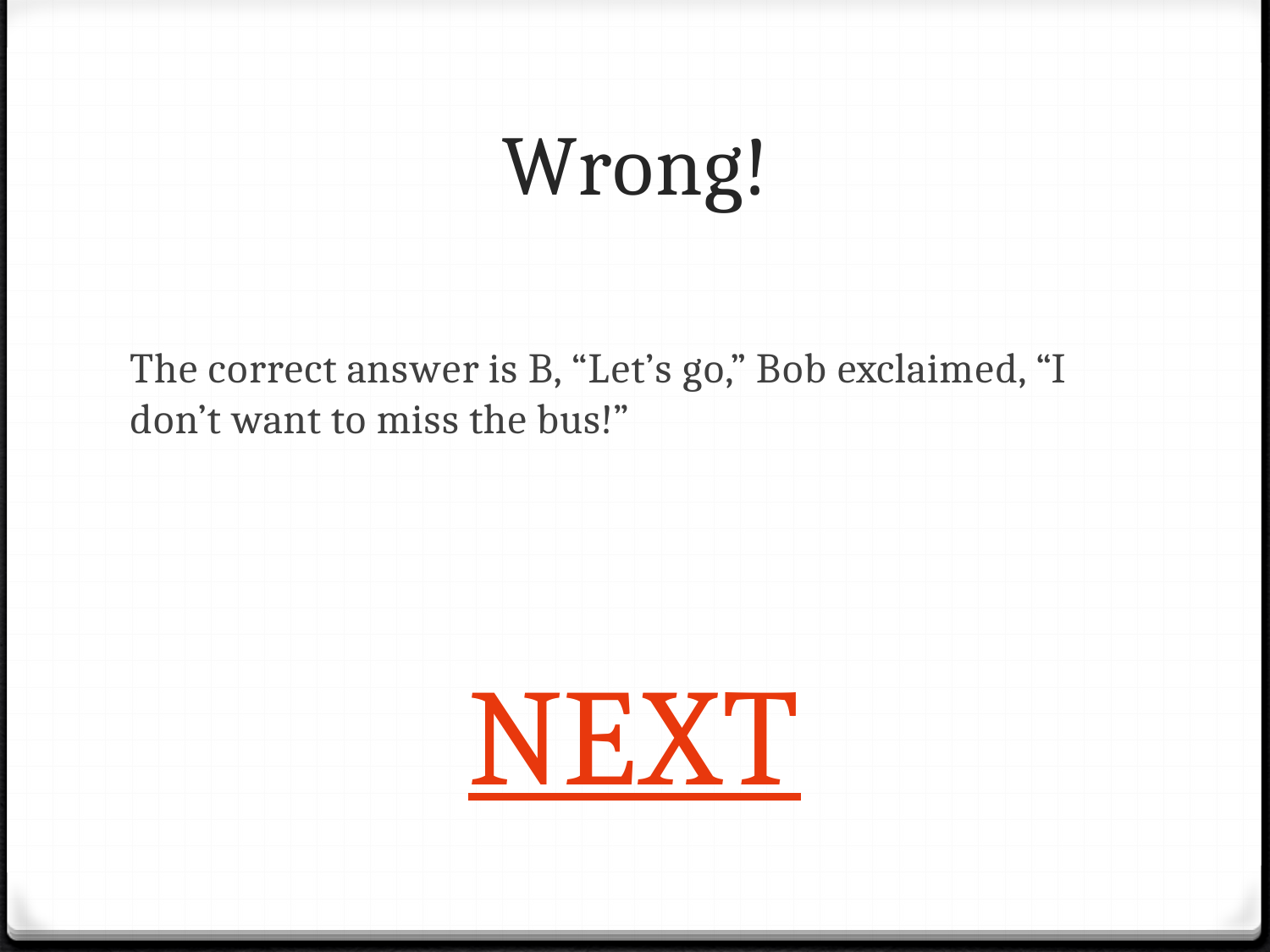

# Wrong!

The correct answer is B, “Let’s go,” Bob exclaimed, “I don’t want to miss the bus!”

NEXT